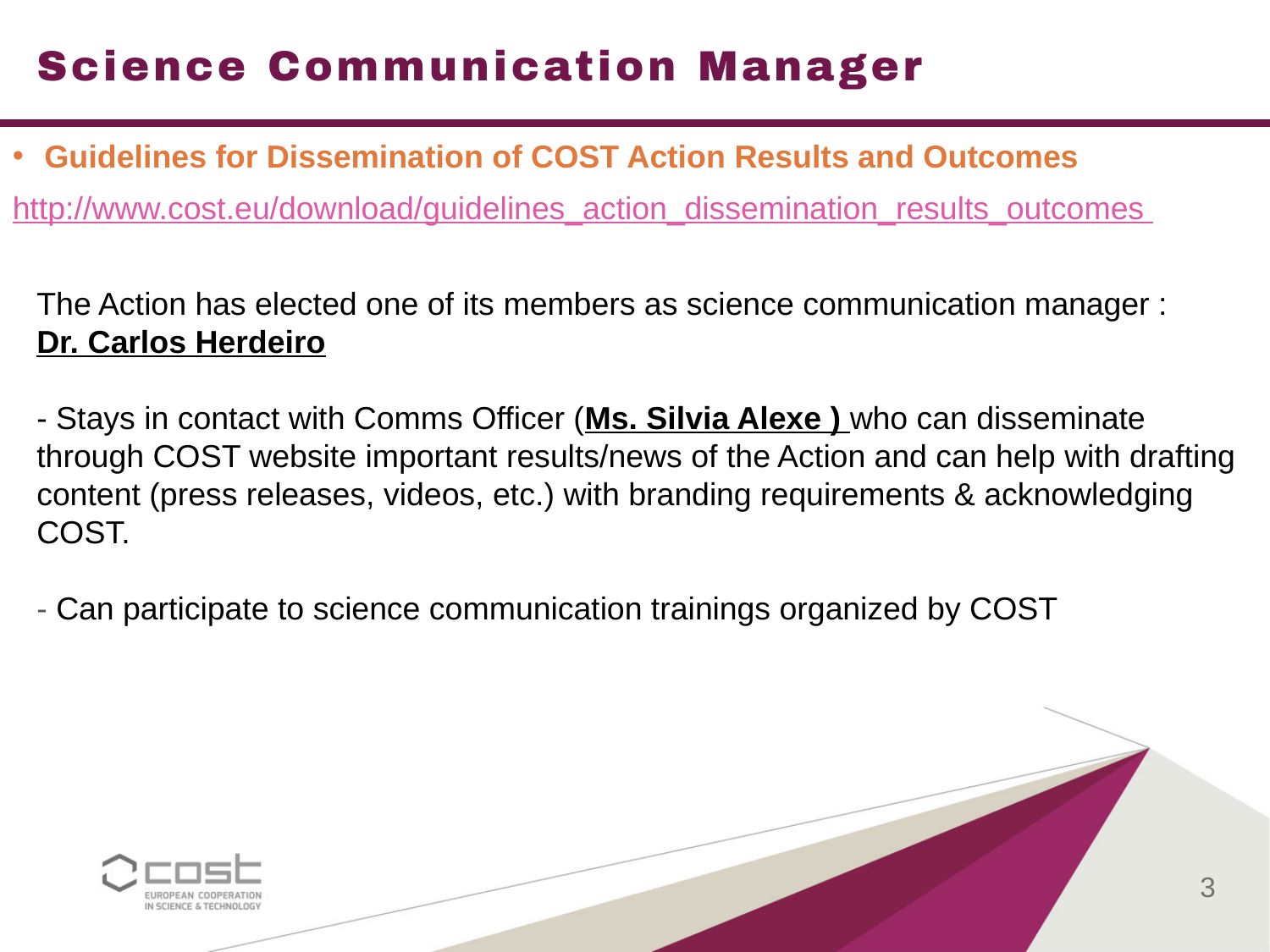

Science Communication Manager
Guidelines for Dissemination of COST Action Results and Outcomes
http://www.cost.eu/download/guidelines_action_dissemination_results_outcomes

The Action has elected one of its members as science communication manager :
Dr. Carlos Herdeiro

- Stays in contact with Comms Officer (Ms. Silvia Alexe ) who can disseminate through COST website important results/news of the Action and can help with drafting content (press releases, videos, etc.) with branding requirements & acknowledging COST.

- Can participate to science communication trainings organized by COST